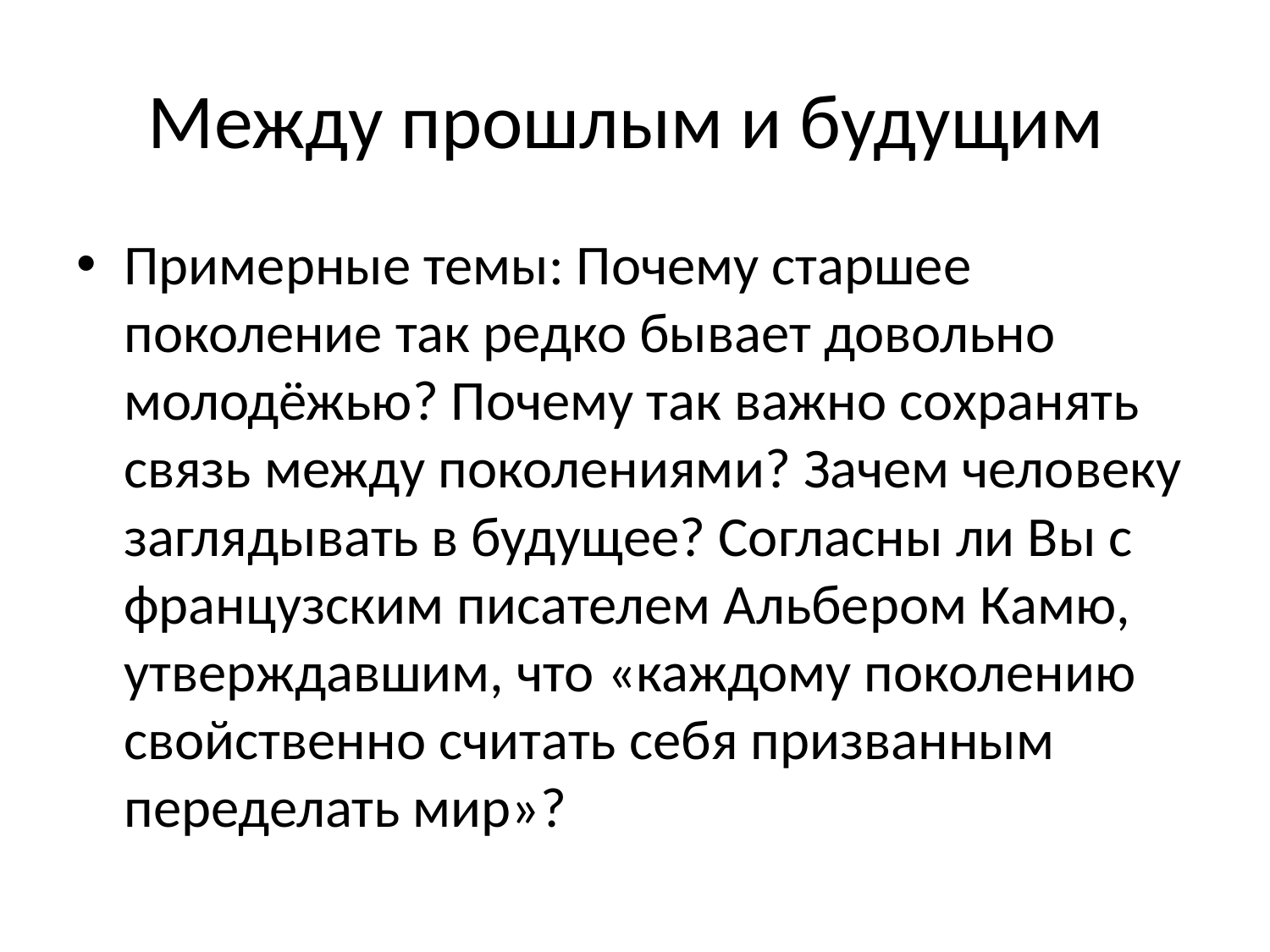

# Между прошлым и будущим
Примерные темы: Почему старшее поколение так редко бывает довольно молодёжью? Почему так важно сохранять связь между поколениями? Зачем человеку заглядывать в будущее? Согласны ли Вы с французским писателем Альбером Камю, утверждавшим, что «каждому поколению свойственно считать себя призванным переделать мир»?